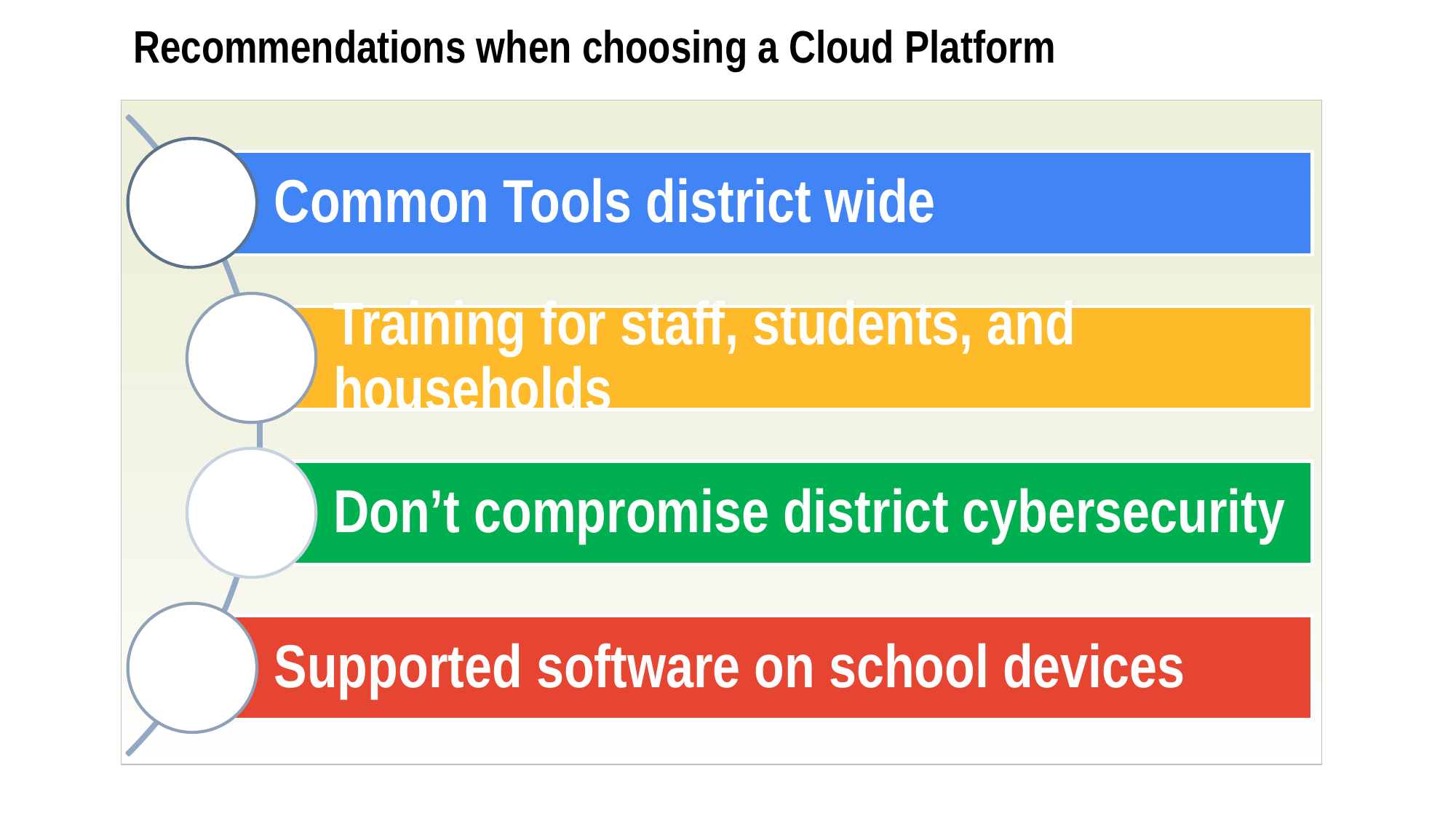

# Recommendations when choosing a Cloud Platform
Common Tools district wide
Training for staff, students, and households
Don’t compromise district cybersecurity
Supported software on school devices